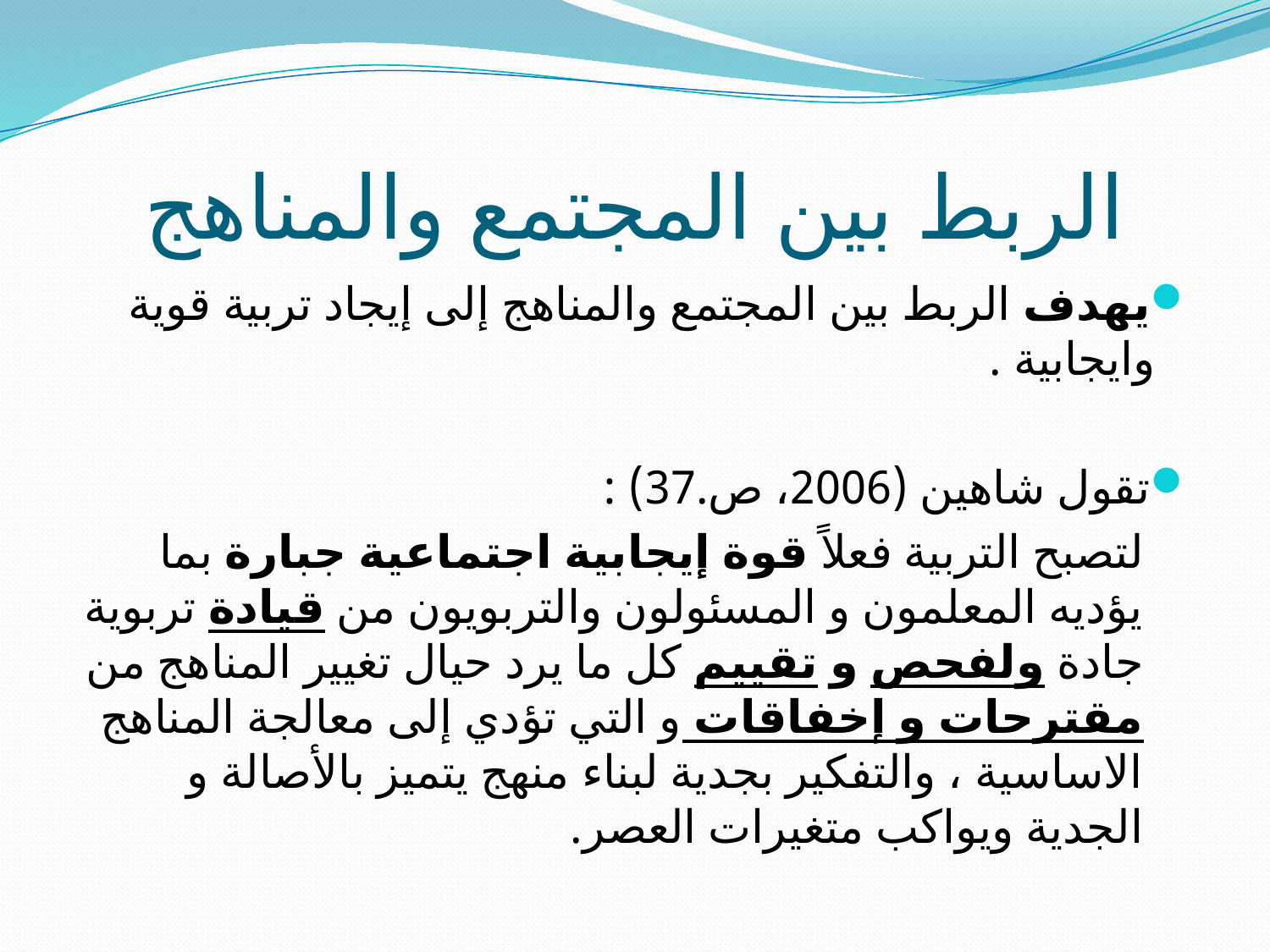

# الربط بين المجتمع والمناهج
يهدف الربط بين المجتمع والمناهج إلى إيجاد تربية قوية وايجابية .

تقول شاهين (2006، ص.37) :
لتصبح التربية فعلاً قوة إيجابية اجتماعية جبارة بما يؤديه المعلمون و المسئولون والتربويون من قيادة تربوية جادة ولفحص و تقييم كل ما يرد حيال تغيير المناهج من مقترحات و إخفاقات و التي تؤدي إلى معالجة المناهج الاساسية ، والتفكير بجدية لبناء منهج يتميز بالأصالة و الجدية ويواكب متغيرات العصر.